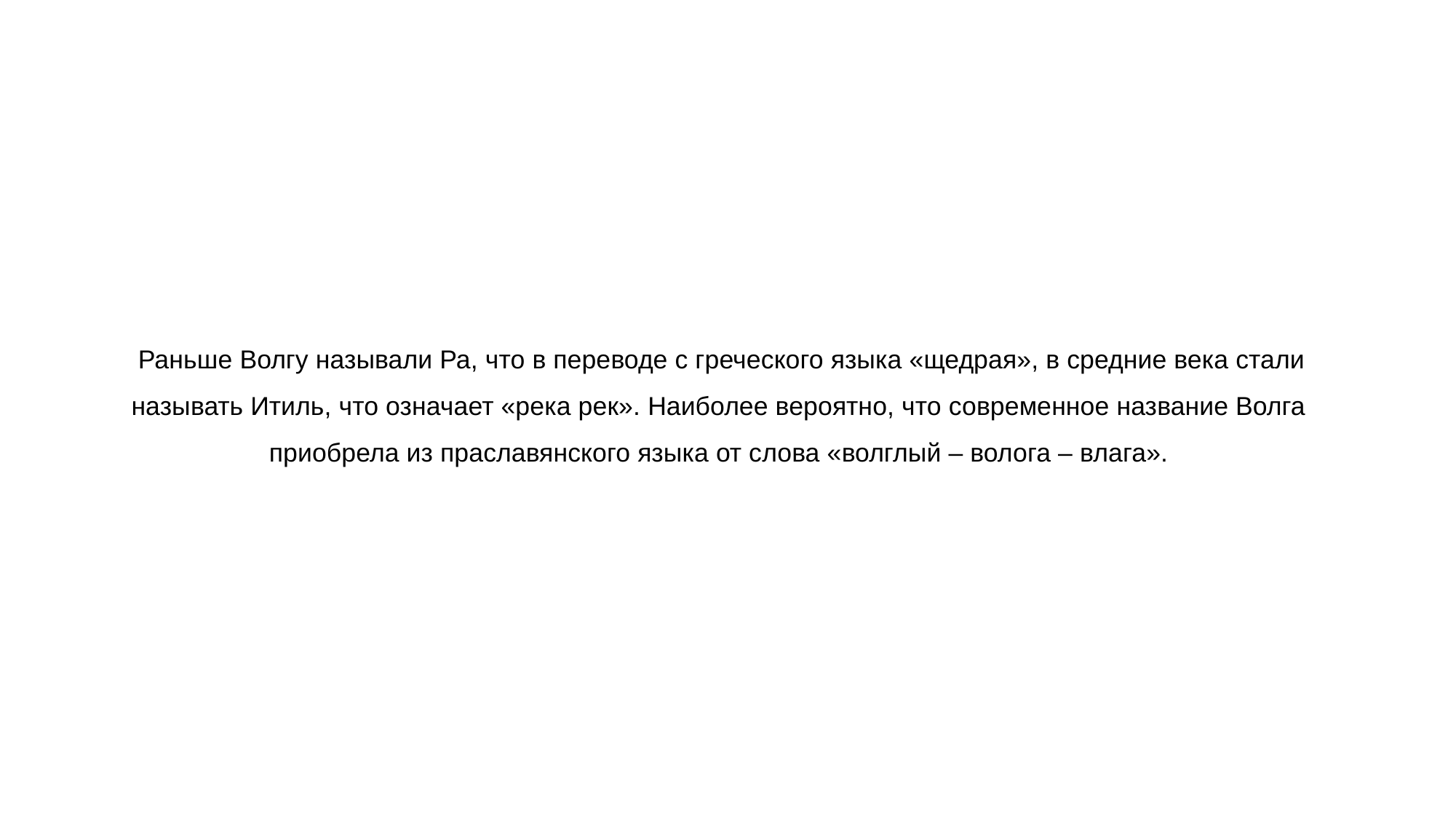

# Раньше Волгу называли Ра, что в переводе с греческого языка «щедрая», в средние века стали называть Итиль, что означает «река рек». Наиболее вероятно, что современное название Волга приобрела из праславянского языка от слова «волглый – волога – влага».